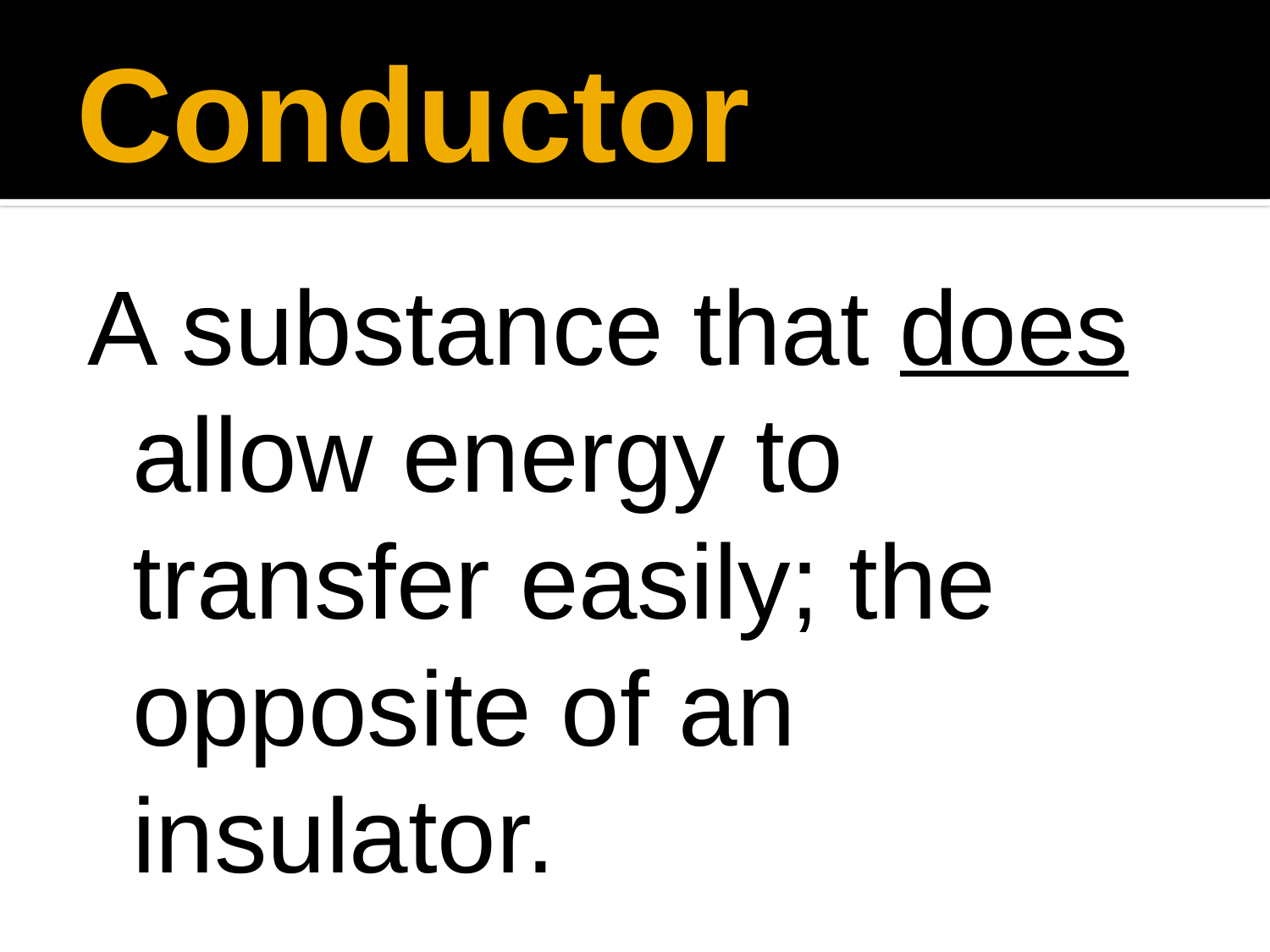

# Conductor
A substance that does allow energy to transfer easily; the opposite of an insulator.